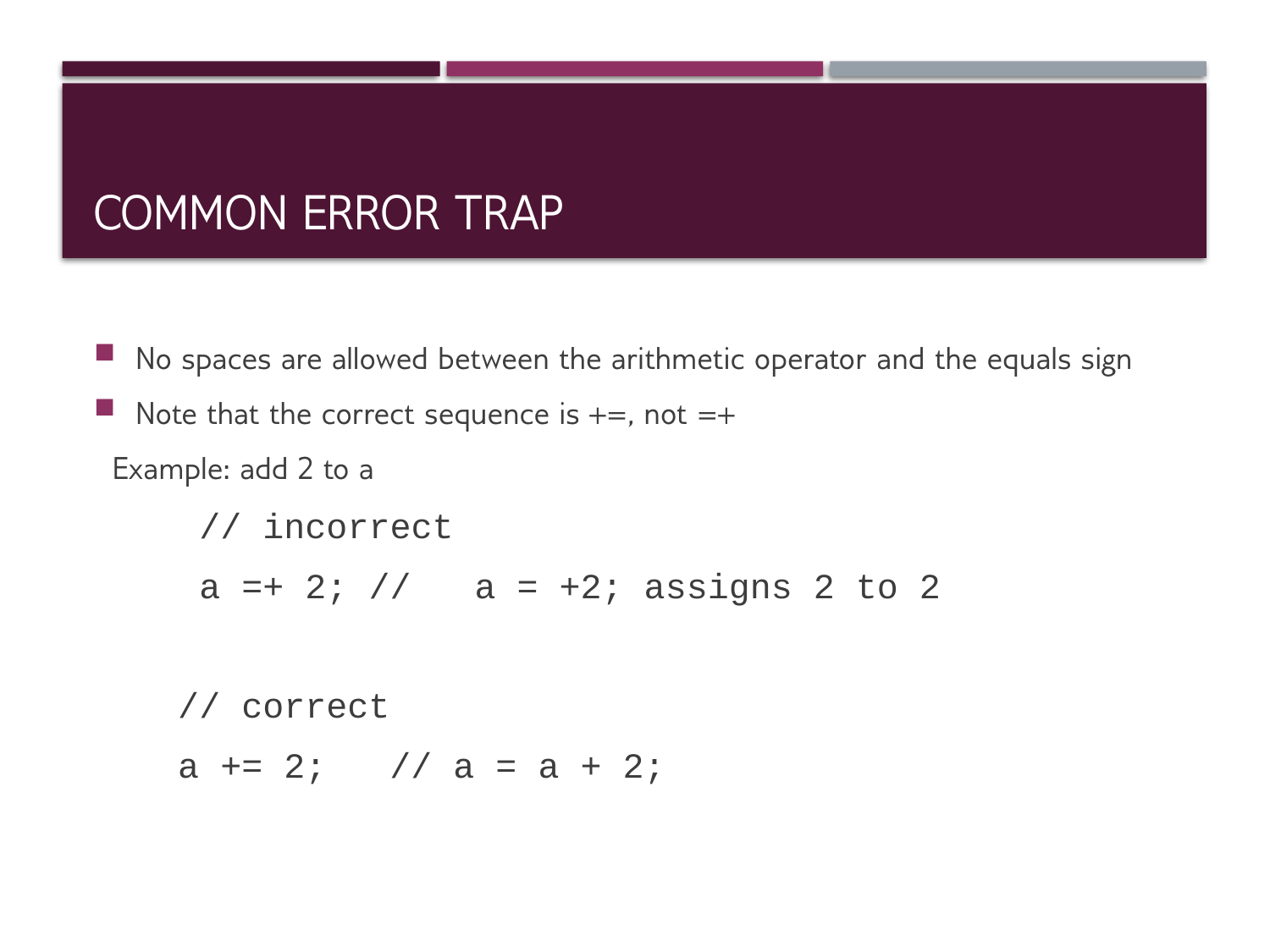

# Common Error Trap
No spaces are allowed between the arithmetic operator and the equals sign
Note that the correct sequence is +=, not =+
  Example: add 2 to a
     // incorrect
     a =+ 2; //   a = +2; assigns 2 to 2

    // correct
    a += 2;   // a = a + 2;